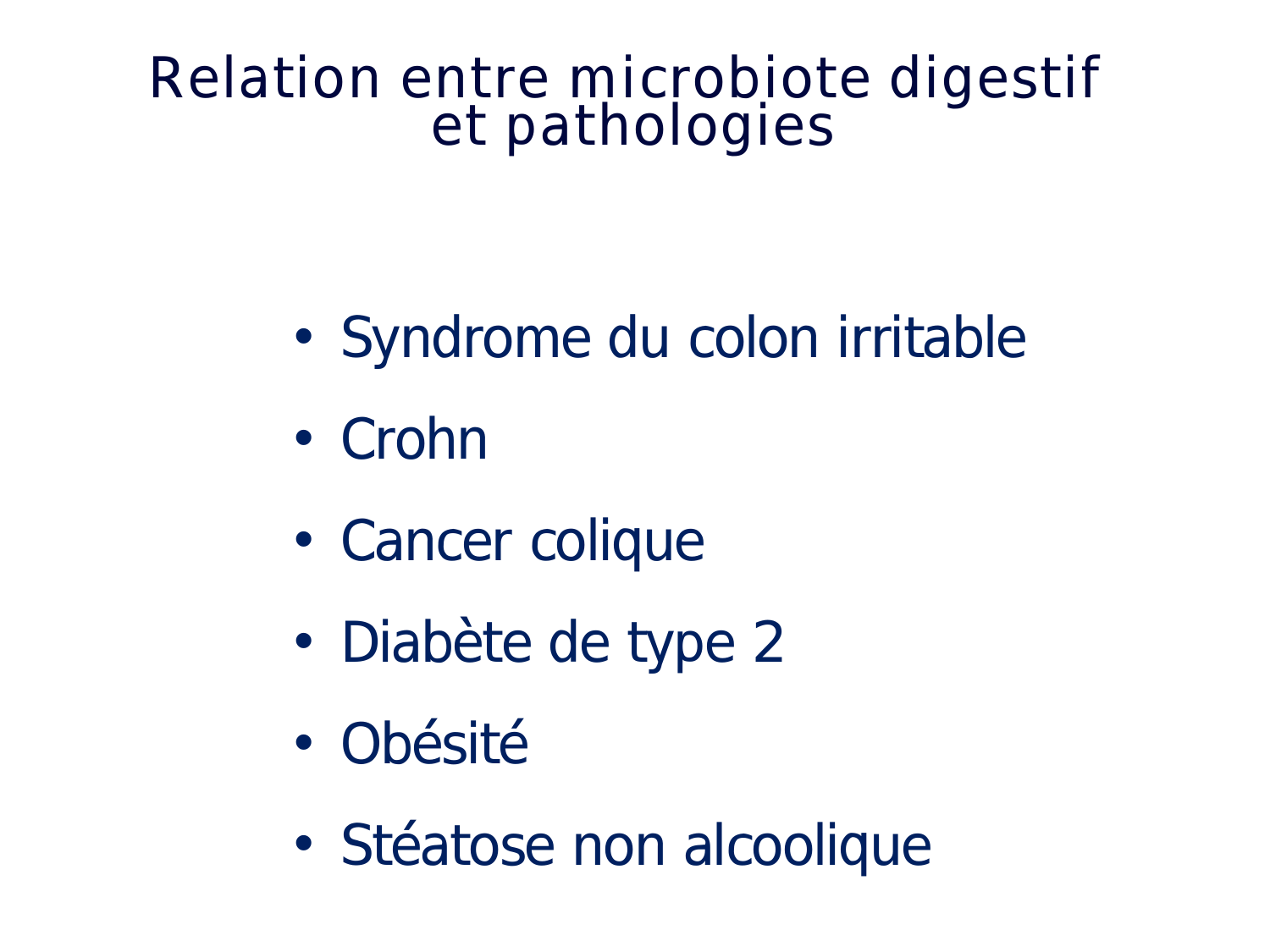

Relation entre microbiote digestif
et pathologies
 Syndrome du colon irritable
 Crohn
 Cancer colique
 Diabète de type 2
 Obésité
 Stéatose non alcoolique